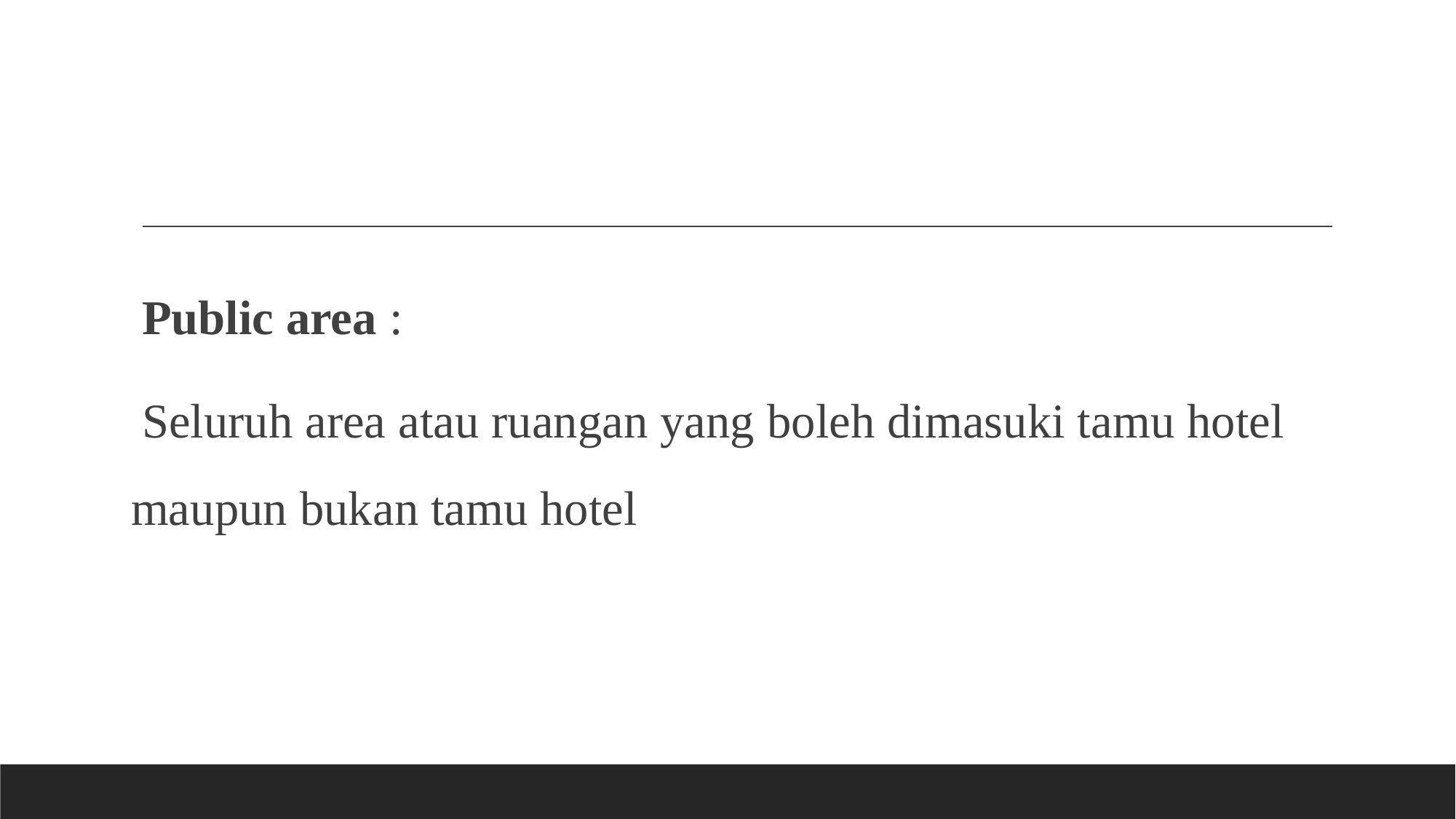

Public area :
Seluruh area atau ruangan yang boleh dimasuki tamu hotel maupun bukan tamu hotel